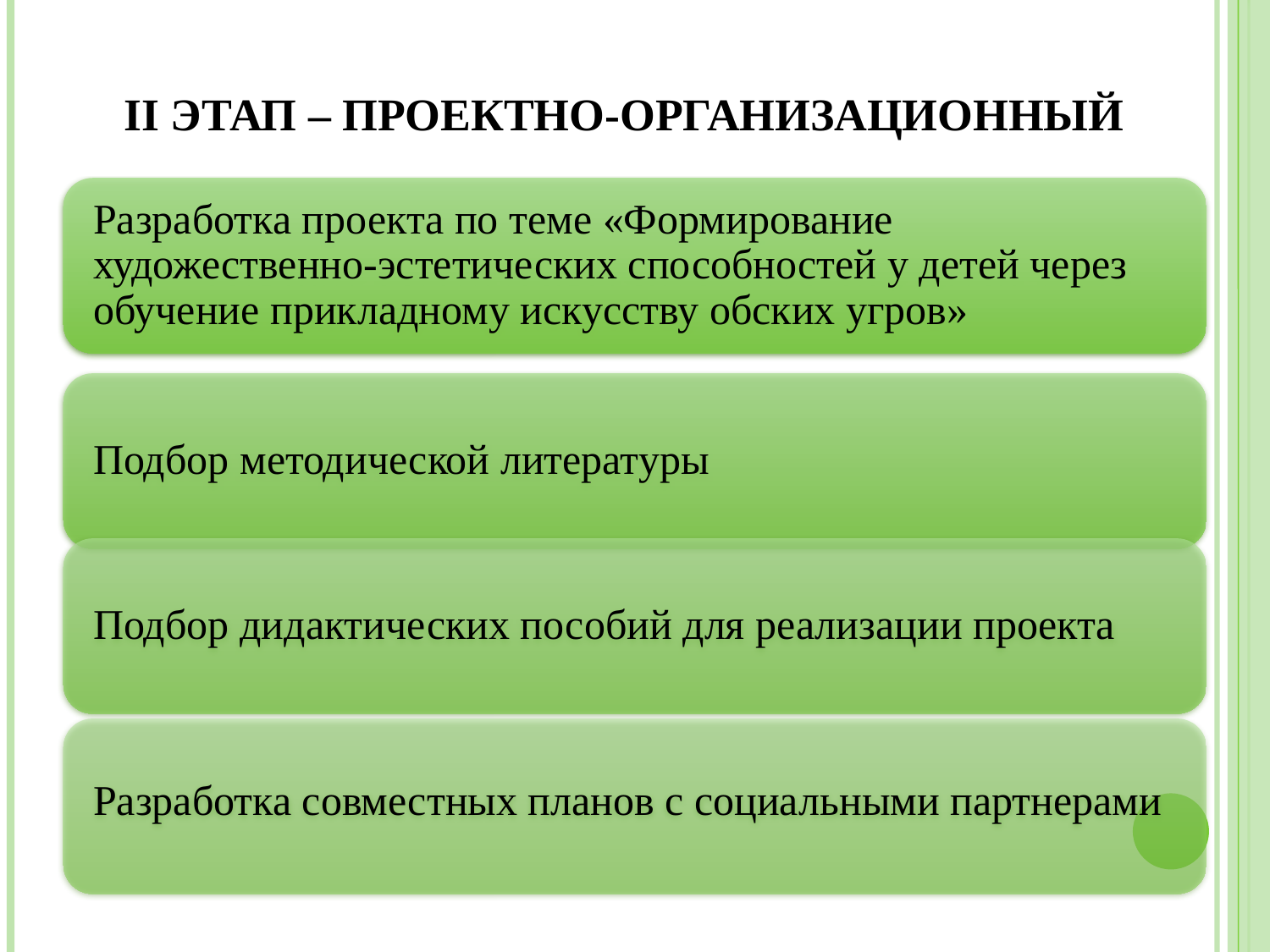

# II этап – проектно-организационный
Разработка проекта по теме «Формирование художественно-эстетических способностей у детей через обучение прикладному искусству обских угров»
Подбор методической литературы
Подбор дидактических пособий для реализации проекта
Разработка совместных планов с социальными партнерами